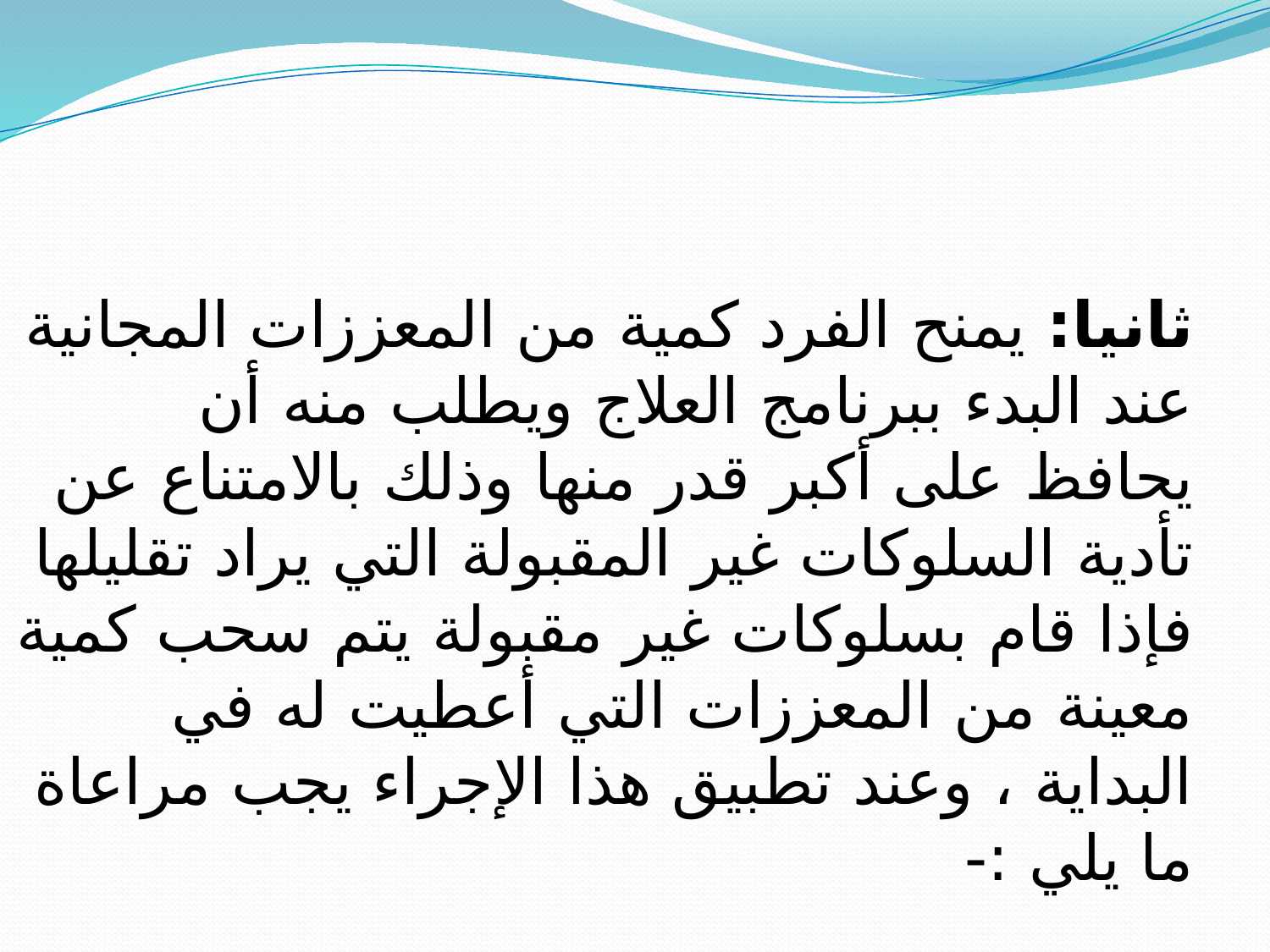

ثانيا: يمنح الفرد كمية من المعززات المجانية عند البدء ببرنامج العلاج ويطلب منه أن يحافظ على أكبر قدر منها وذلك بالامتناع عن تأدية السلوكات غير المقبولة التي يراد تقليلها فإذا قام بسلوكات غير مقبولة يتم سحب كمية معينة من المعززات التي أعطيت له في البداية ، وعند تطبيق هذا الإجراء يجب مراعاة ما يلي :-